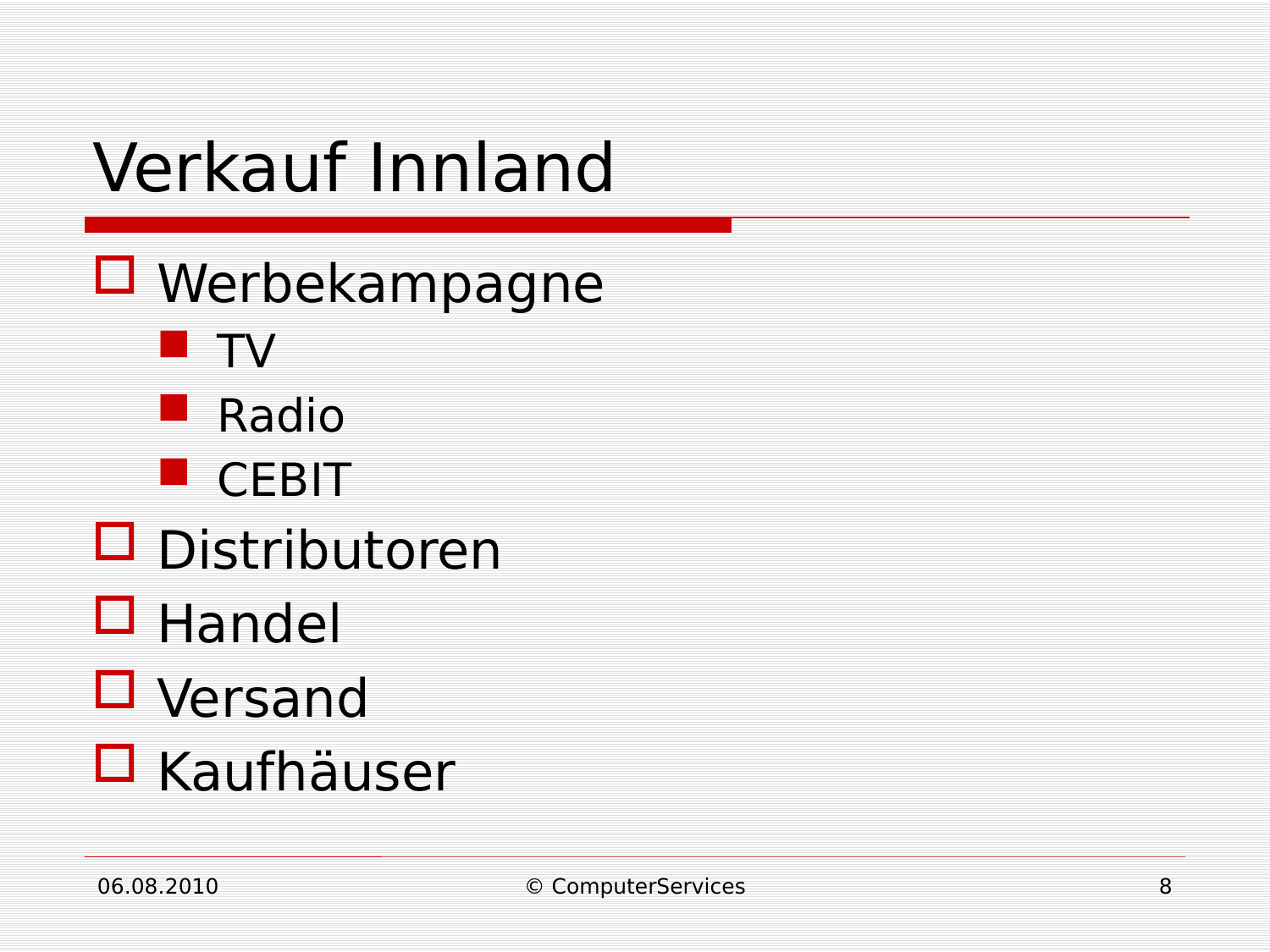

# Verkauf Innland
Werbekampagne
TV
Radio
CEBIT
Distributoren
Handel
Versand
Kaufhäuser
06.08.2010
© ComputerServices
8